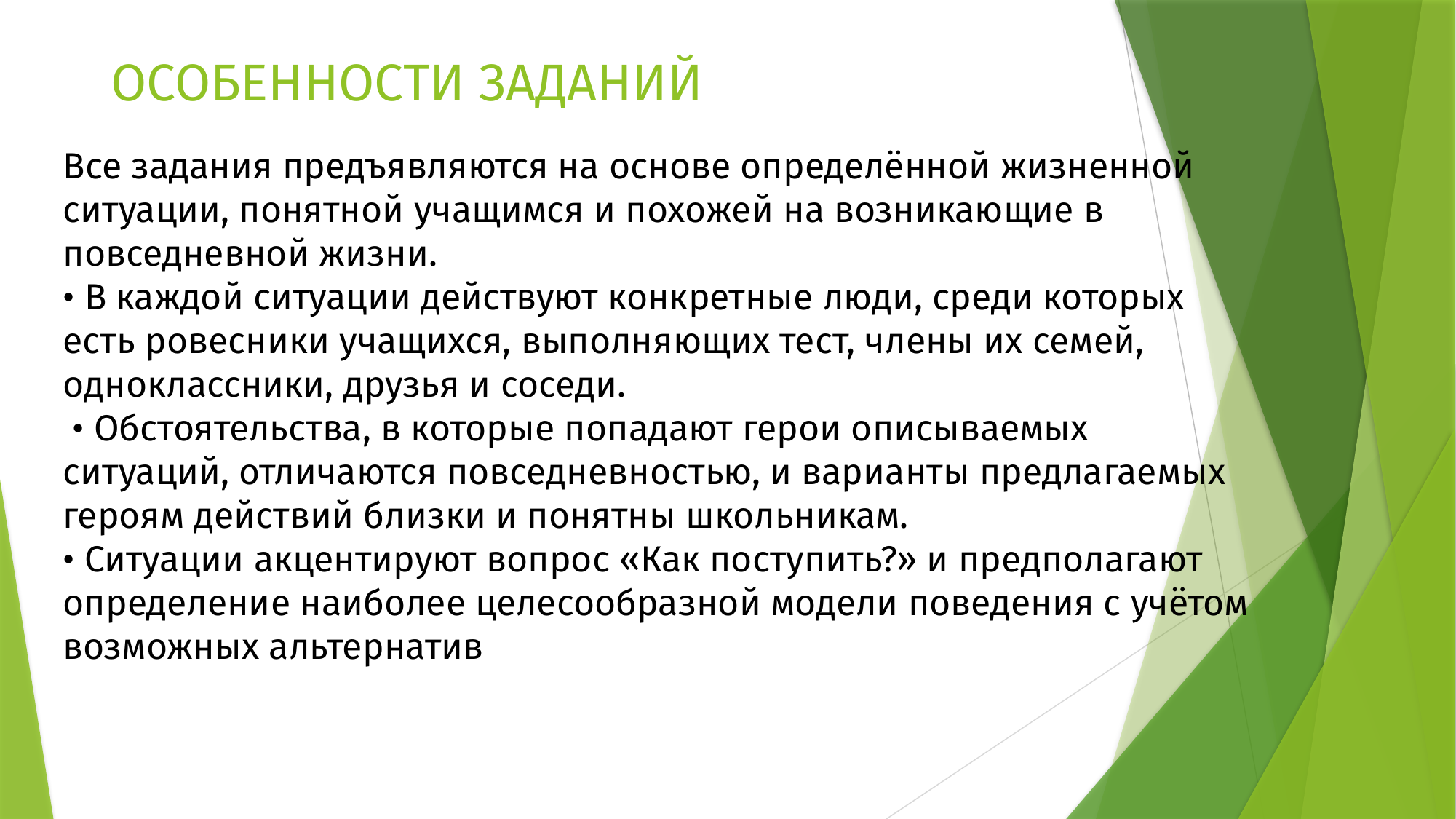

# ОСОБЕННОСТИ ЗАДАНИЙ
Все задания предъявляются на основе определённой жизненной ситуации, понятной учащимся и похожей на возникающие в повседневной жизни.
• В каждой ситуации действуют конкретные люди, среди которых есть ровесники учащихся, выполняющих тест, члены их семей, одноклассники, друзья и соседи.
 • Обстоятельства, в которые попадают герои описываемых ситуаций, отличаются повседневностью, и варианты предлагаемых героям действий близки и понятны школьникам.
• Ситуации акцентируют вопрос «Как поступить?» и предполагают определение наиболее целесообразной модели поведения с учётом возможных альтернатив